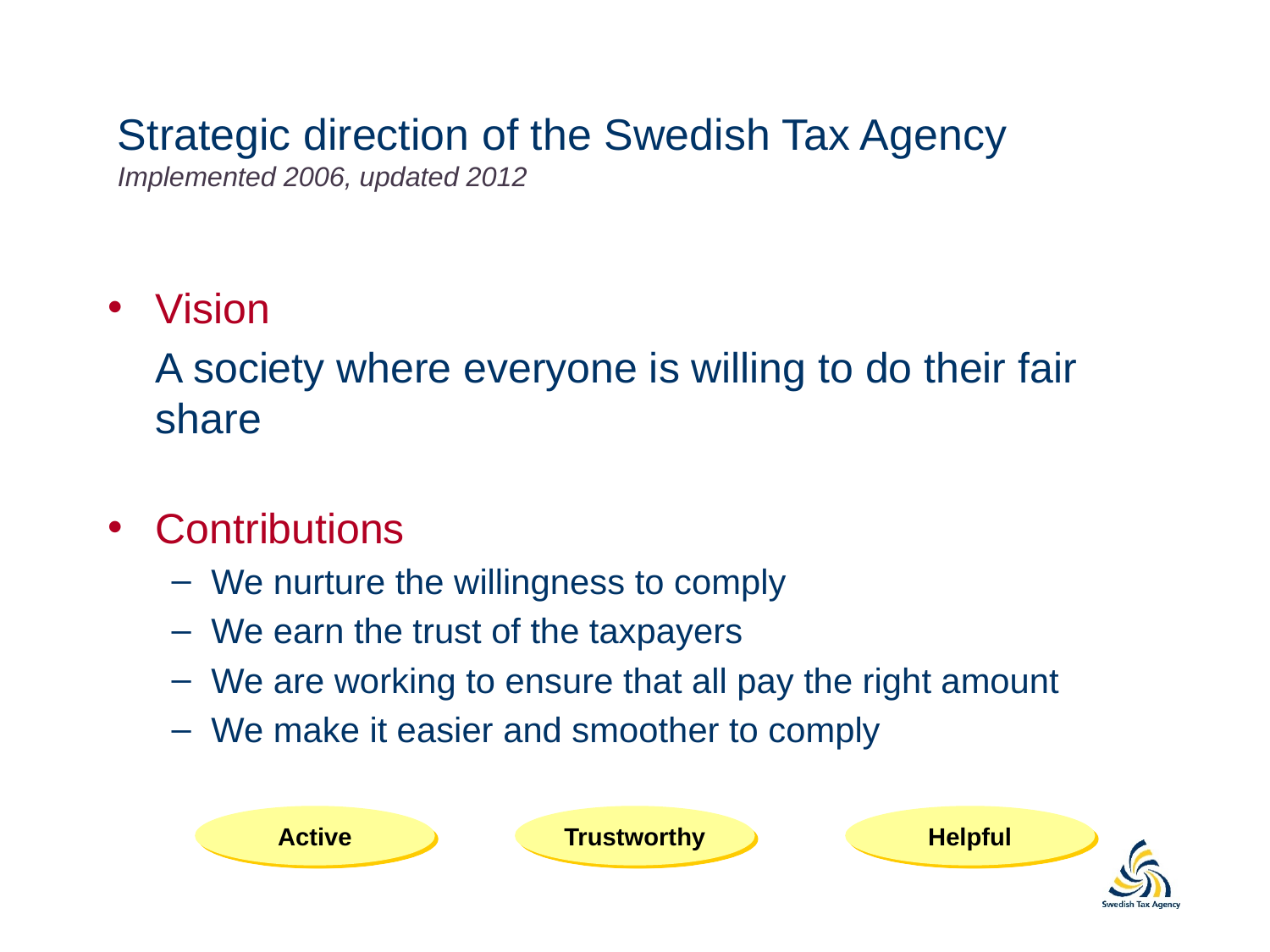

Strategic direction of the Swedish Tax Agency
Implemented 2006, updated 2012
Vision
	A society where everyone is willing to do their fair share
Contributions
We nurture the willingness to comply
We earn the trust of the taxpayers
We are working to ensure that all pay the right amount
We make it easier and smoother to comply
Active
Trustworthy
Helpful